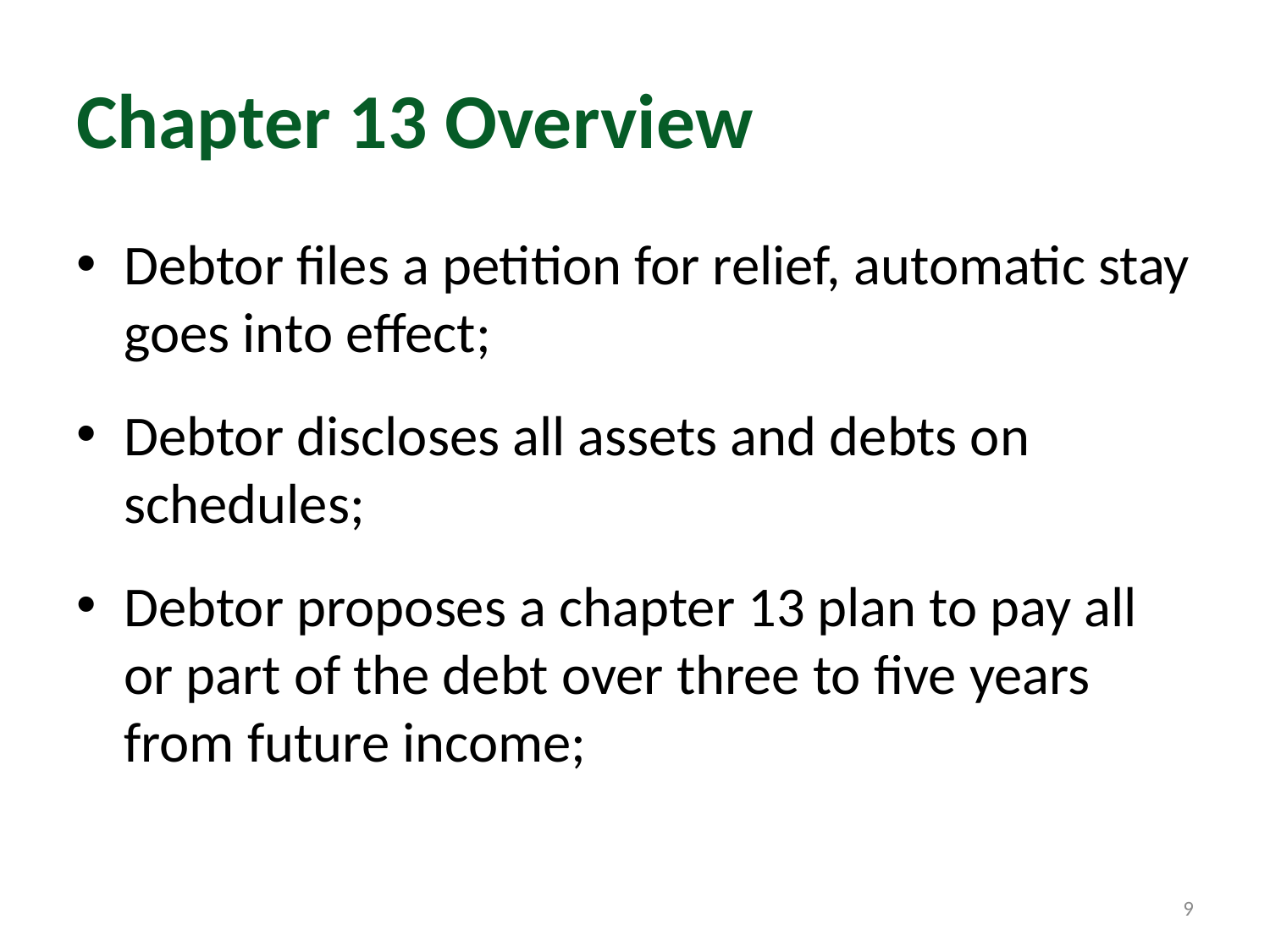

# Chapter 13 Overview
Debtor files a petition for relief, automatic stay goes into effect;
Debtor discloses all assets and debts on schedules;
Debtor proposes a chapter 13 plan to pay all or part of the debt over three to five years from future income;
9